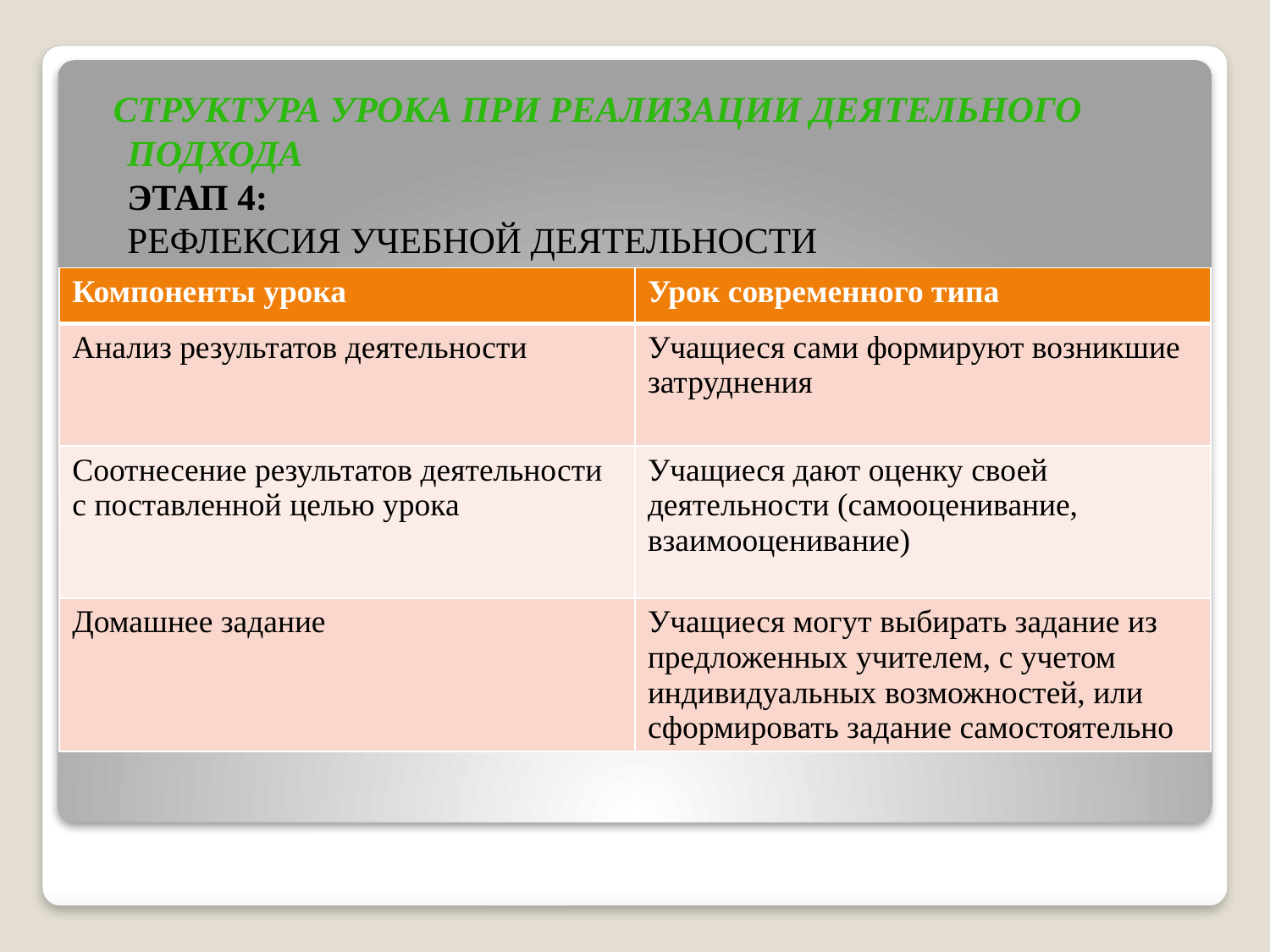

Структура урока при реализации деятельного подхода
Этап 4:
рефлексия учебной деятельности

| Компоненты урока | Урок современного типа |
| --- | --- |
| Анализ результатов деятельности | Учащиеся сами формируют возникшие затруднения |
| Соотнесение результатов деятельности с поставленной целью урока | Учащиеся дают оценку своей деятельности (самооценивание, взаимооценивание) |
| Домашнее задание | Учащиеся могут выбирать задание из предложенных учителем, с учетом индивидуальных возможностей, или сформировать задание самостоятельно |